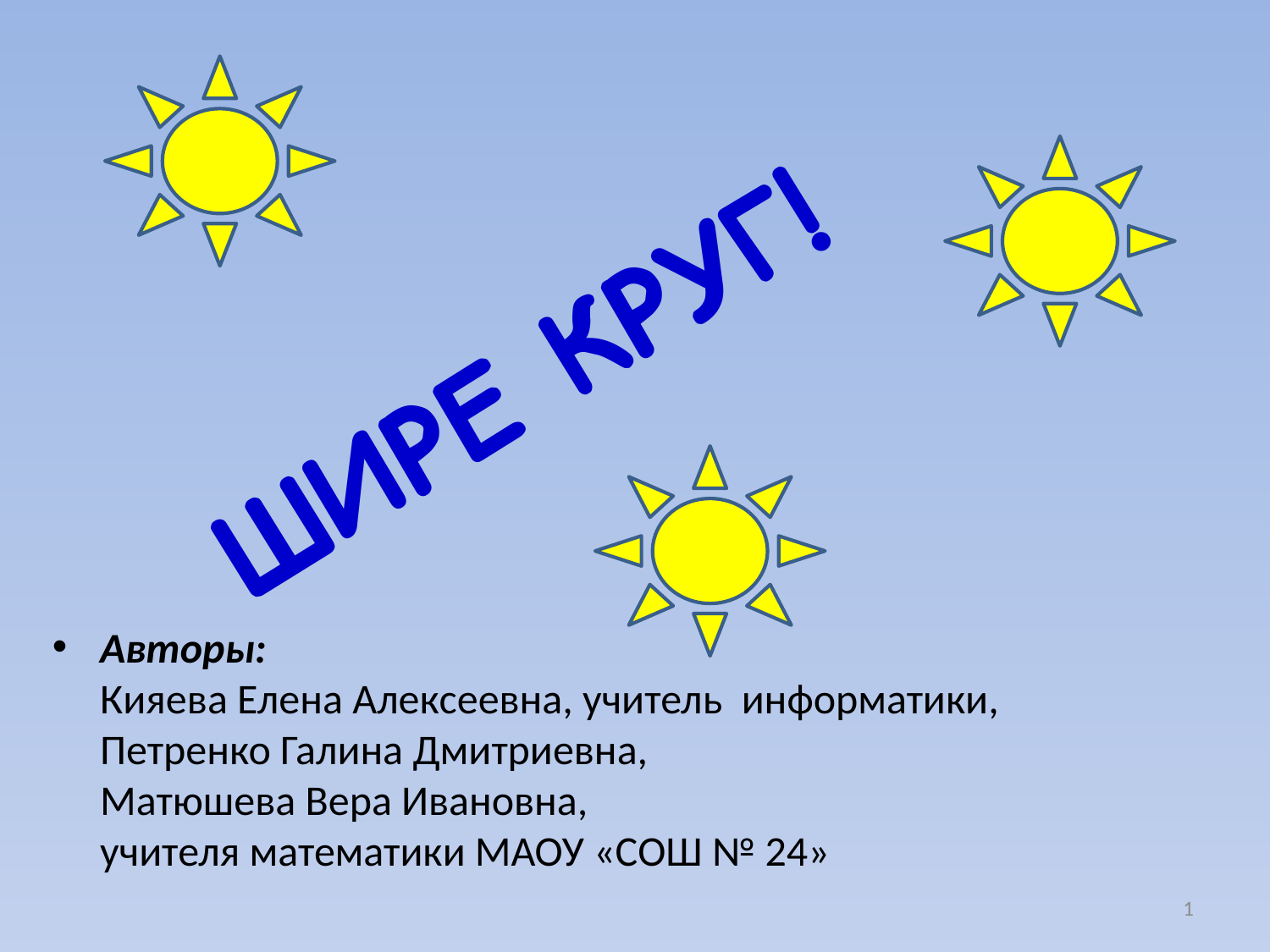

Авторы:
Кияева Елена Алексеевна, учитель  информатики,
Петренко Галина Дмитриевна,
Матюшева Вера Ивановна,
учителя математики МАОУ «СОШ № 24»
ШИРЕ КРУГ!

1